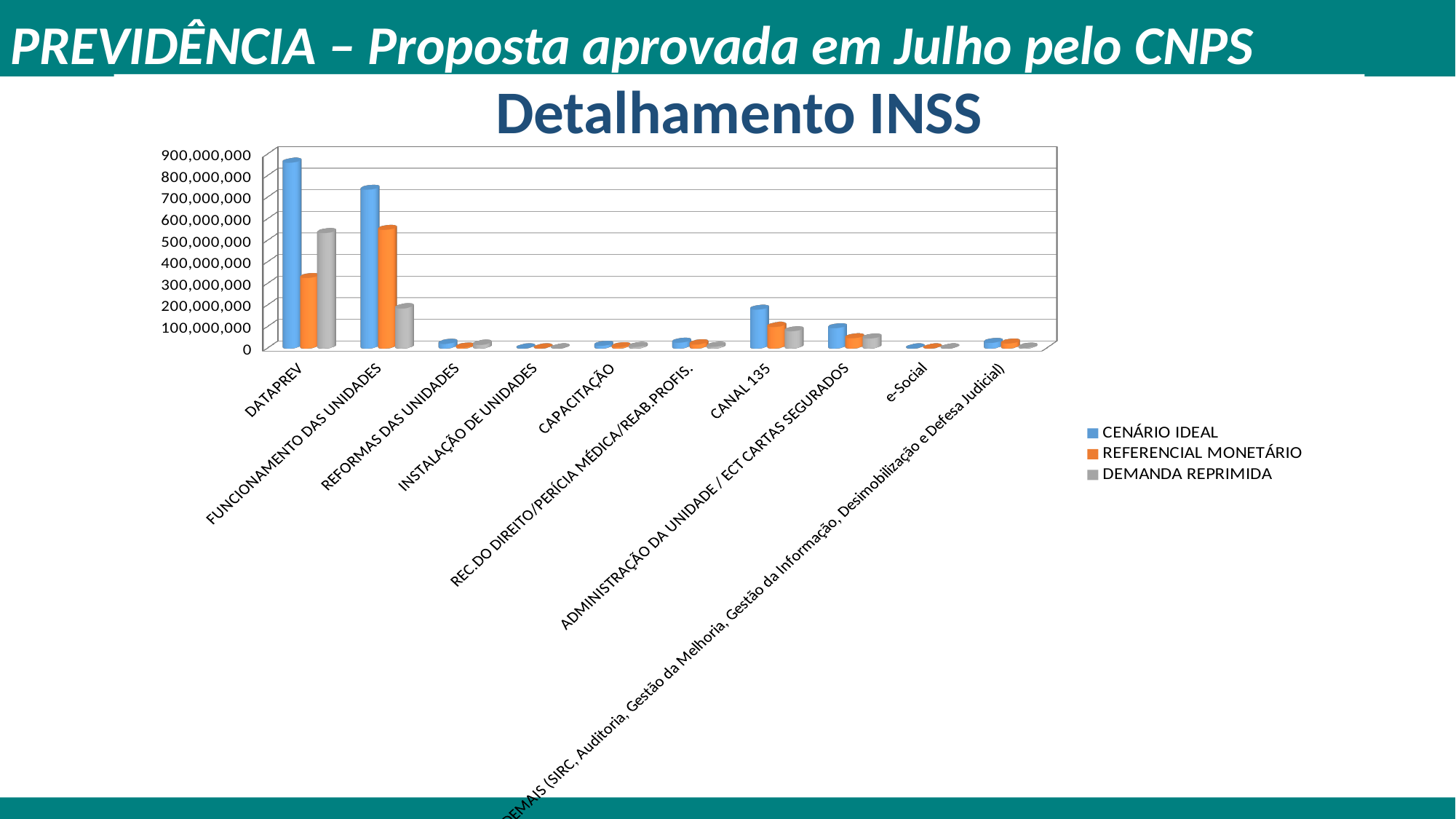

PREVIDÊNCIA – Proposta aprovada em Julho pelo CNPS
Detalhamento INSS

[unsupported chart]